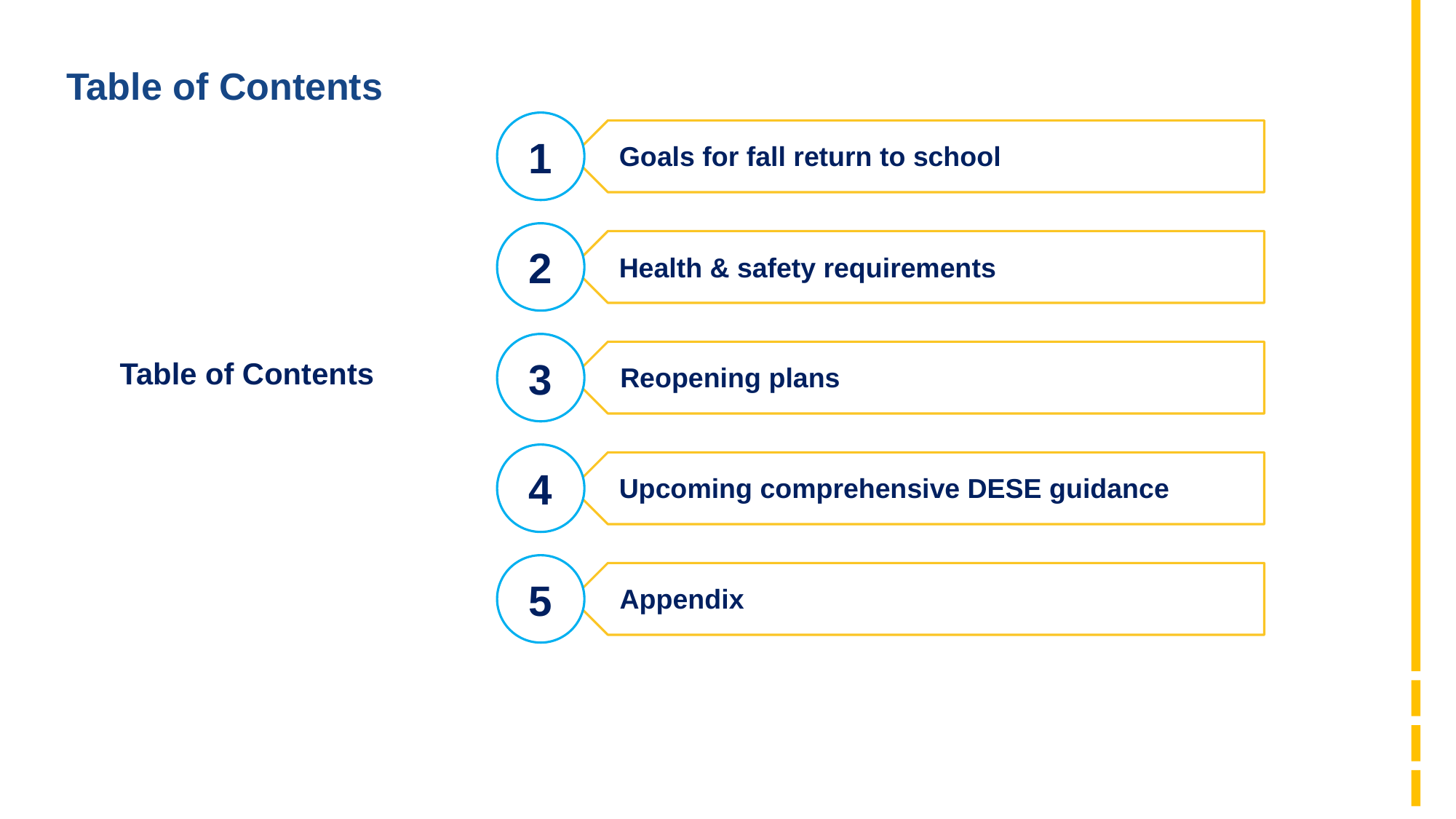

Table of Contents

1

Goals for fall return to school
2

Health & safety requirements
3

Table of Contents
Reopening plans
4

Upcoming comprehensive DESE guidance
5

Appendix